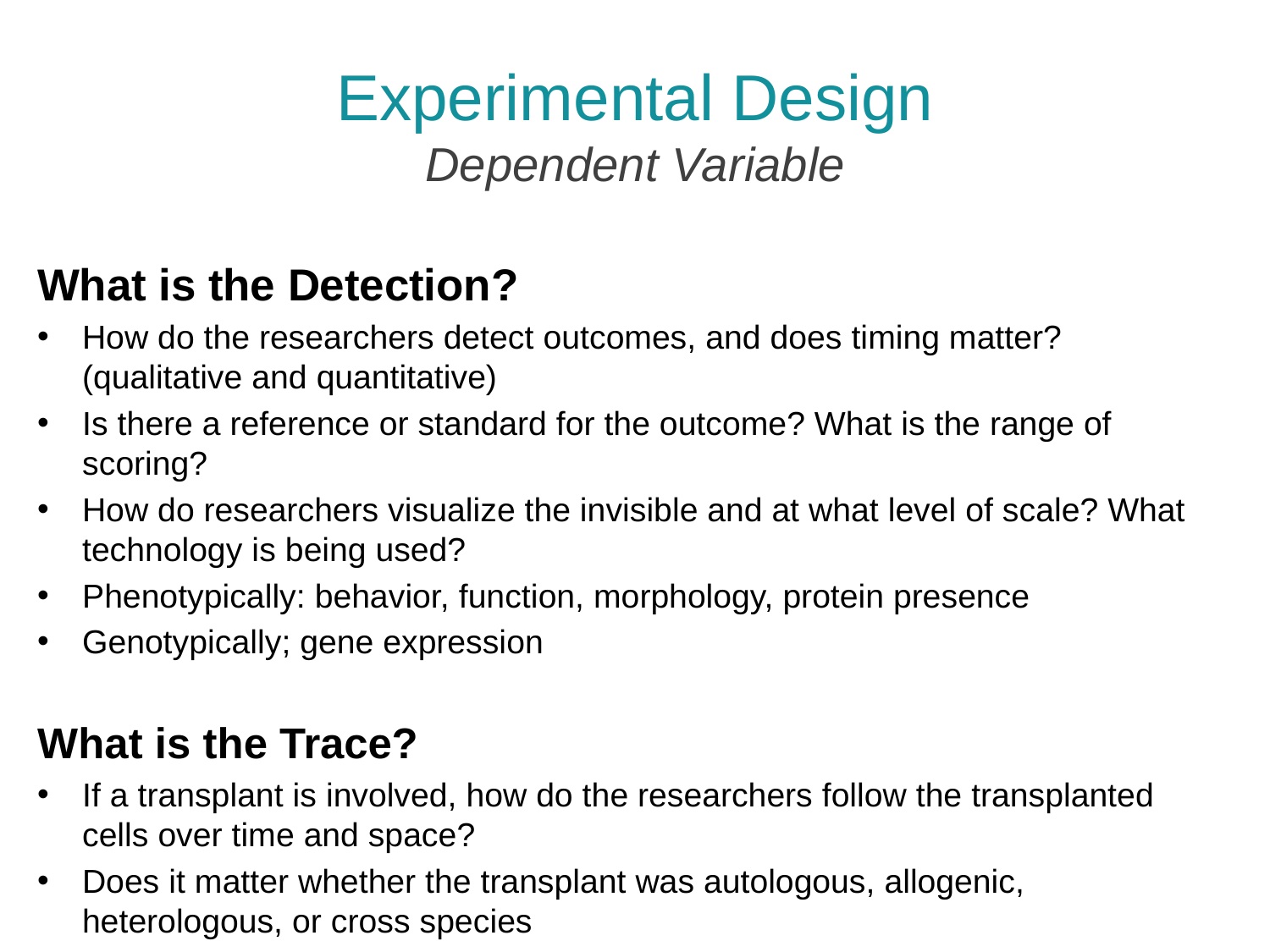

# Experimental Design Dependent Variable

What is the Detection?
How do the researchers detect outcomes, and does timing matter? (qualitative and quantitative)
Is there a reference or standard for the outcome? What is the range of scoring?
How do researchers visualize the invisible and at what level of scale? What technology is being used?
Phenotypically: behavior, function, morphology, protein presence
Genotypically; gene expression

What is the Trace?
If a transplant is involved, how do the researchers follow the transplanted cells over time and space?
Does it matter whether the transplant was autologous, allogenic, heterologous, or cross species